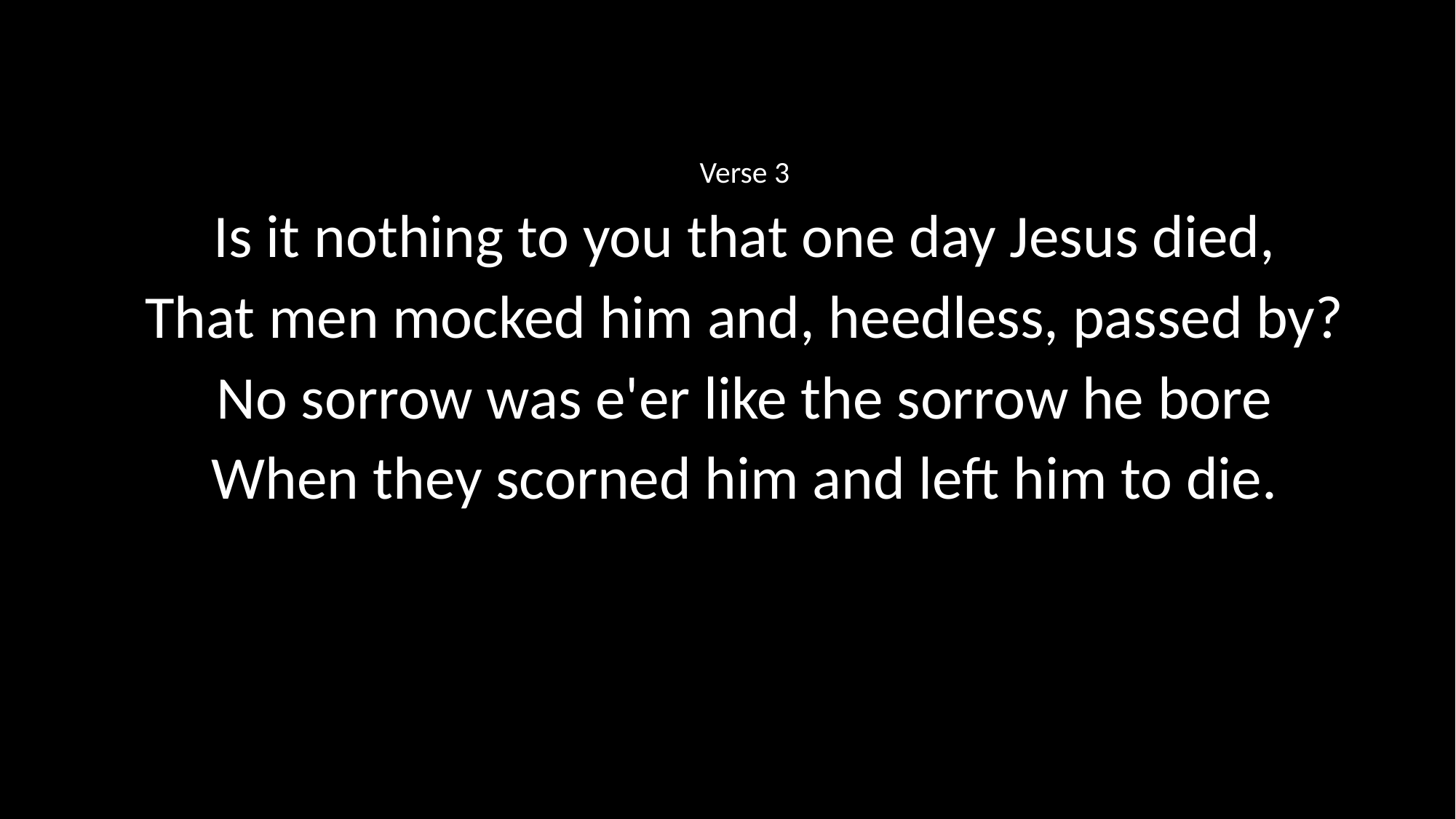

Verse 3
Is it nothing to you that one day Jesus died,
That men mocked him and, heedless, passed by?
No sorrow was e'er like the sorrow he bore
When they scorned him and left him to die.